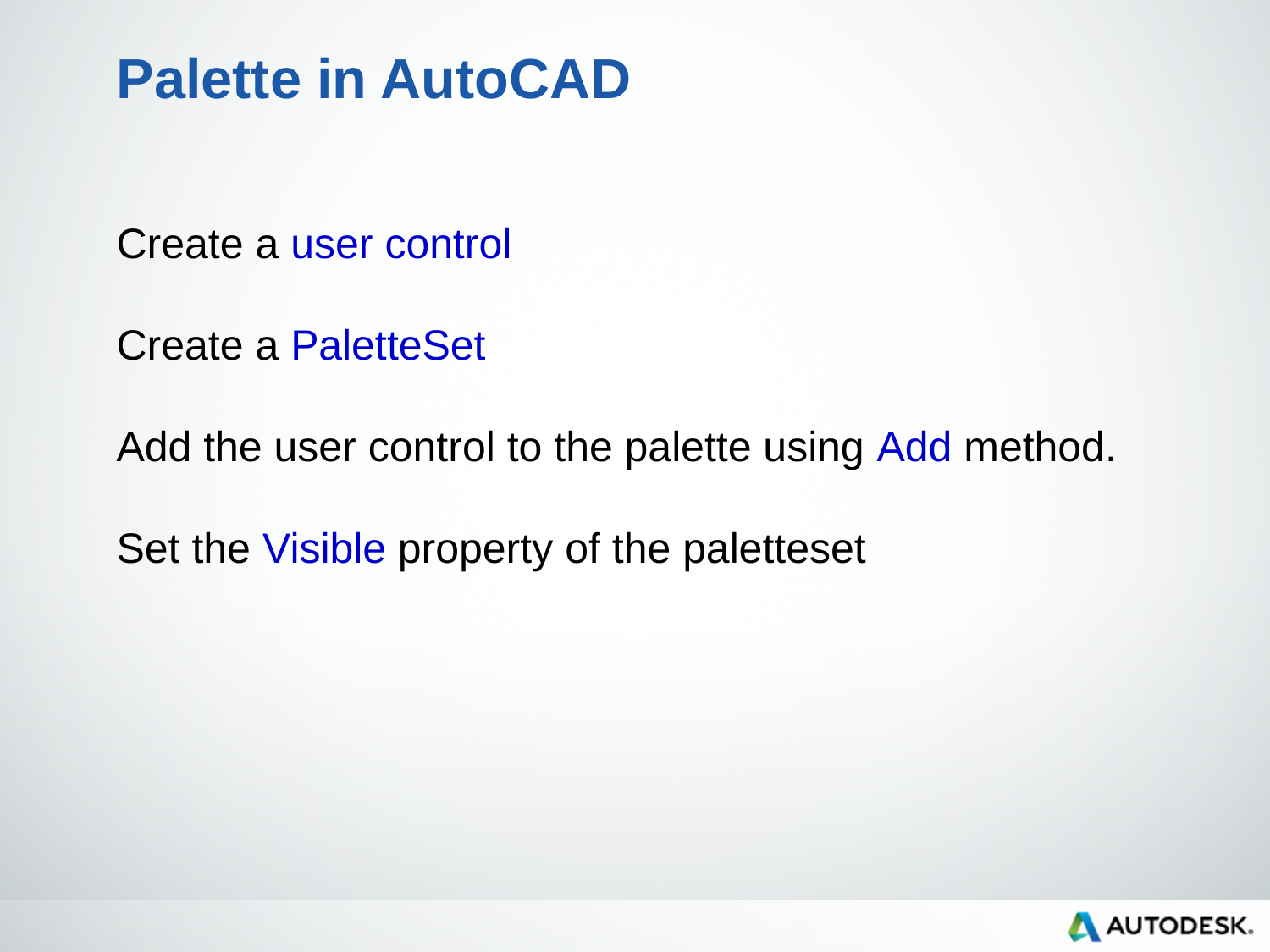

Palette in AutoCAD
Create a user control

Create a PaletteSet

Add the user control to the palette using Add method.

Set the Visible property of the paletteset